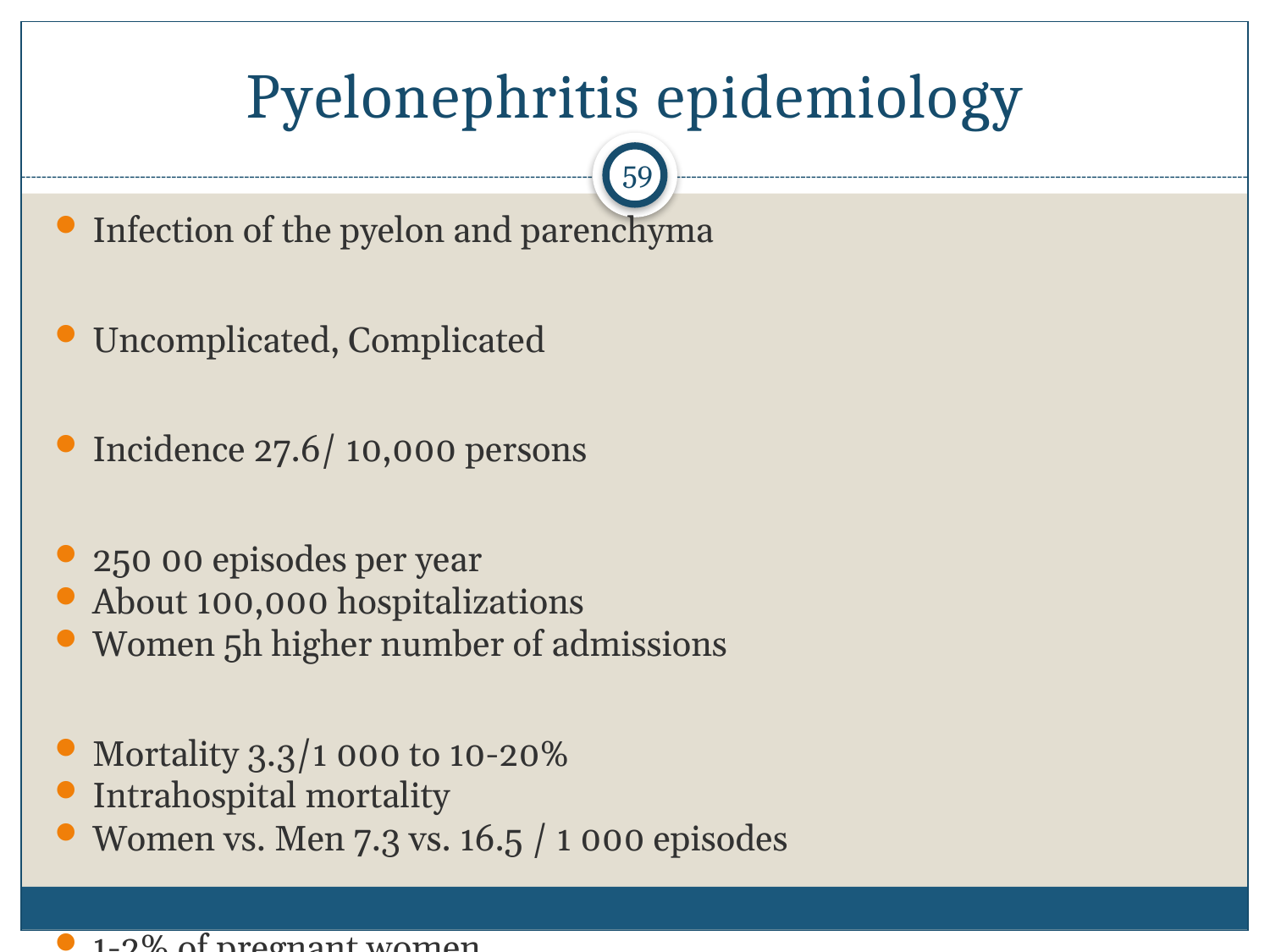

# Pyelonephritis epidemiology
59
Infection of the pyelon and parenchyma

Uncomplicated, Complicated

Incidence 27.6/ 10,000 persons

250 00 episodes per year
About 100,000 hospitalizations
Women 5h higher number of admissions

Mortality 3.3/1 000 to 10-20%
Intrahospital mortality
Women vs. Men 7.3 vs. 16.5 / 1 000 episodes

1-2% of pregnant women
Premature birth and reduced birth weight of the child